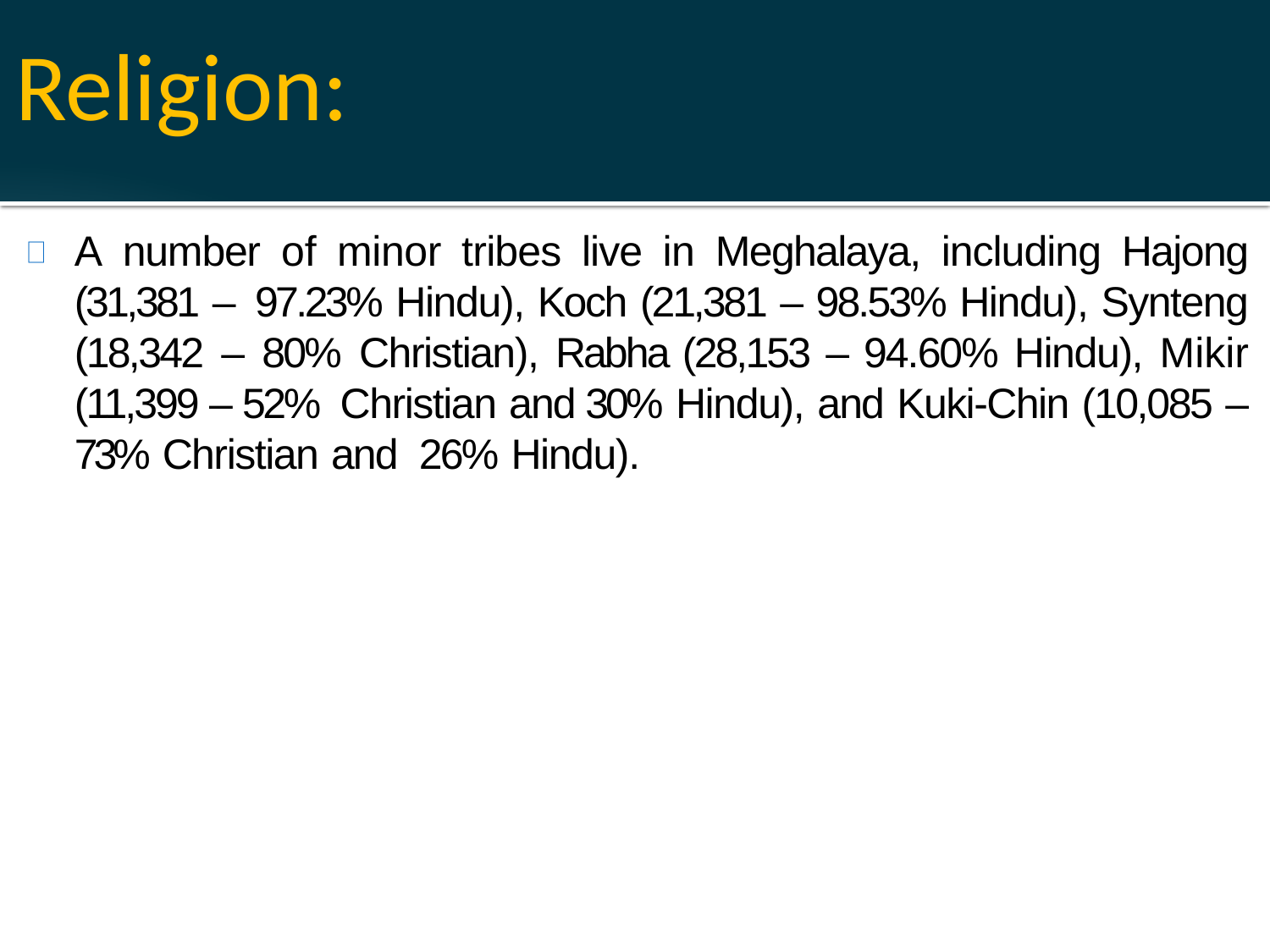

Religion:
A number of minor tribes live in Meghalaya, including Hajong (31,381 –  97.23% Hindu), Koch (21,381 – 98.53% Hindu), Synteng (18,342 – 80% Christian), Rabha (28,153 – 94.60% Hindu), Mikir (11,399 – 52%  Christian and 30% Hindu), and Kuki-Chin (10,085 – 73% Christian and  26% Hindu).